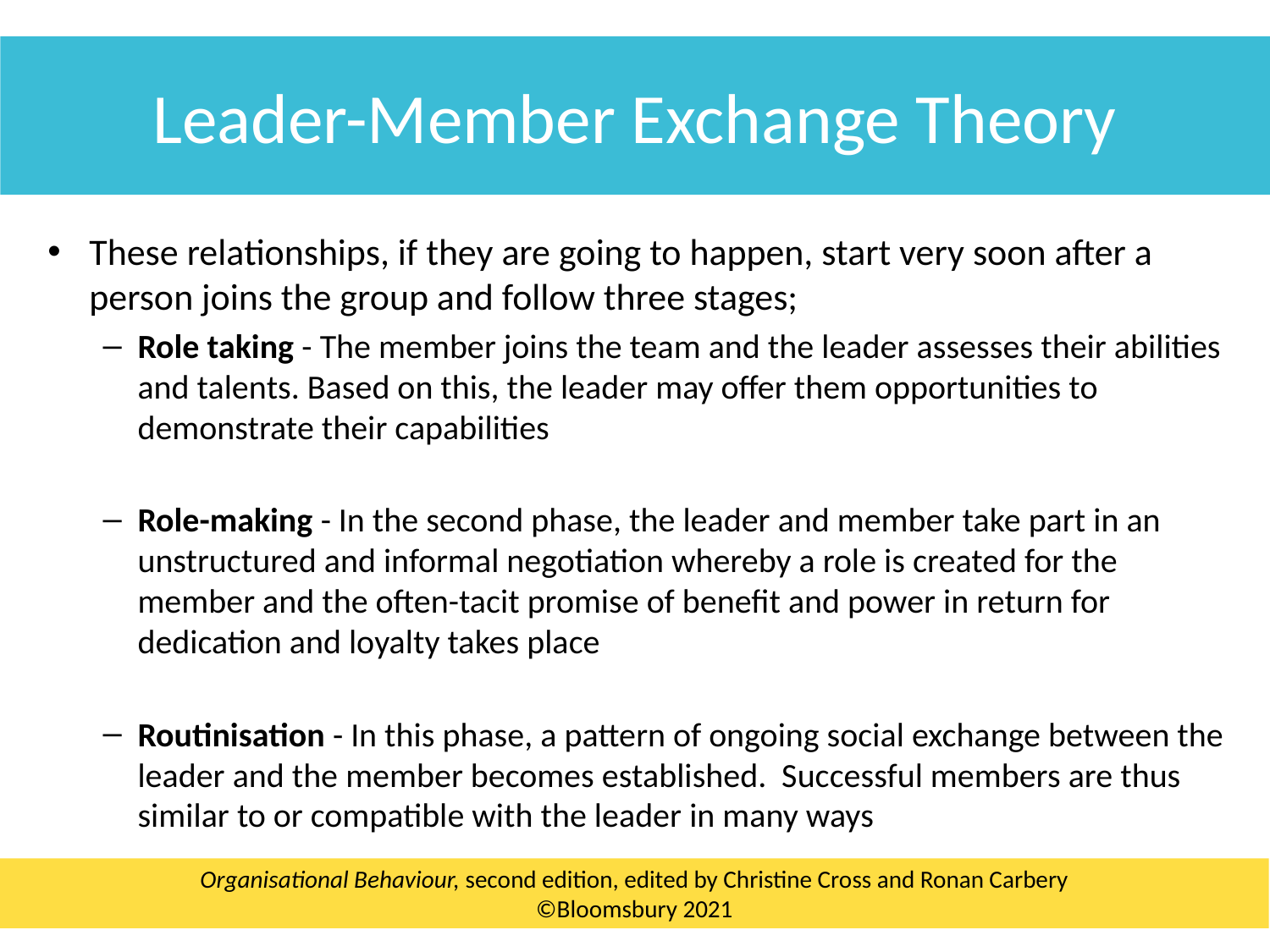

Leader-Member Exchange Theory
These relationships, if they are going to happen, start very soon after a person joins the group and follow three stages;
Role taking - The member joins the team and the leader assesses their abilities and talents. Based on this, the leader may offer them opportunities to demonstrate their capabilities

Role-making - In the second phase, the leader and member take part in an unstructured and informal negotiation whereby a role is created for the member and the often-tacit promise of benefit and power in return for dedication and loyalty takes place

Routinisation - In this phase, a pattern of ongoing social exchange between the leader and the member becomes established.  Successful members are thus similar to or compatible with the leader in many ways